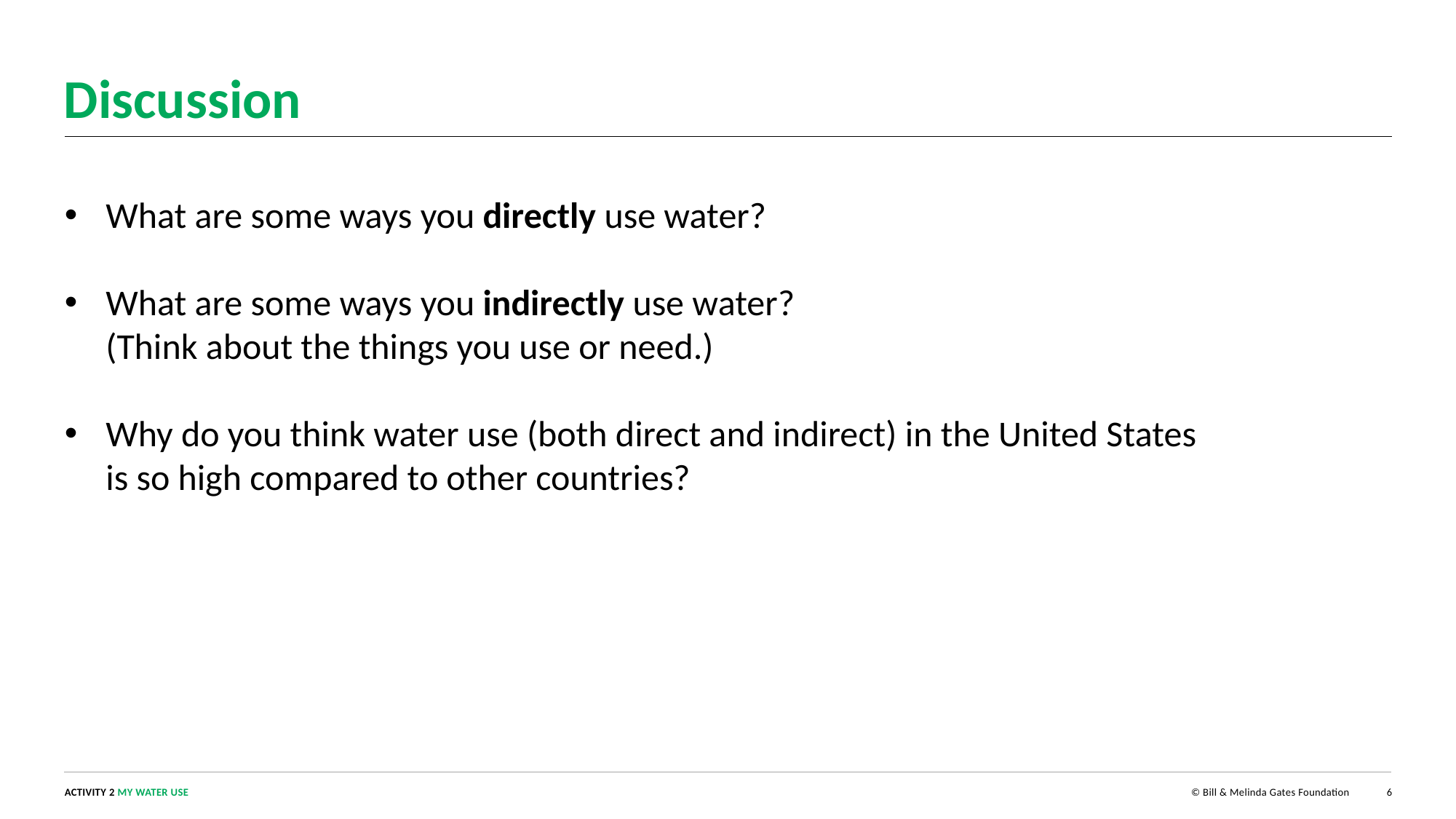

# Discussion
What are some ways you directly use water?

What are some ways you indirectly use water?
(Think about the things you use or need.)
Why do you think water use (both direct and indirect) in the United States
is so high compared to other countries?

6
ACTIVITY 2 MY WATER USE